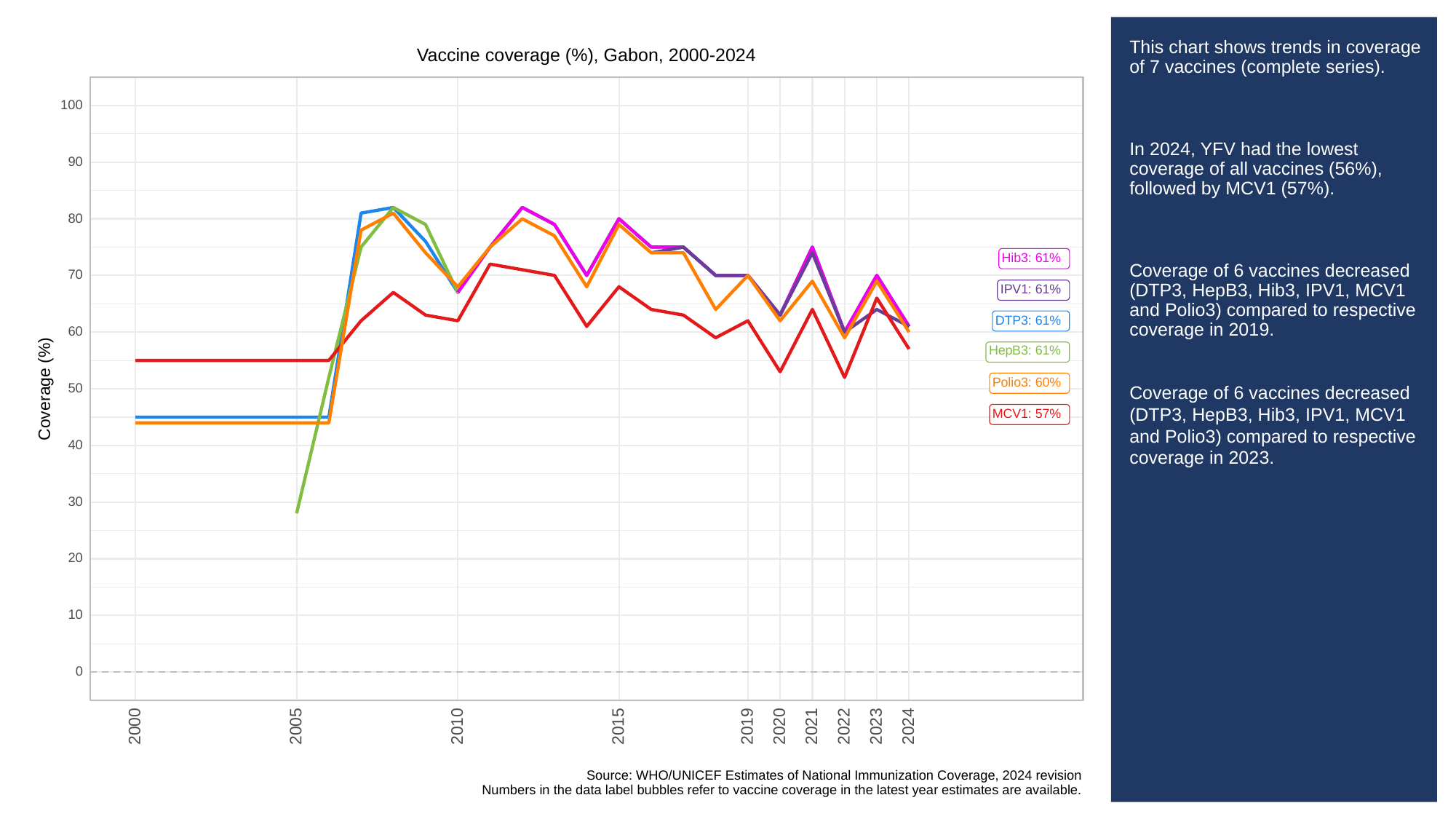

# This chart shows trends in coverage of 7 vaccines (complete series).

In 2024, YFV had the lowest coverage of all vaccines (56%), followed by MCV1 (57%).

Coverage of 6 vaccines decreased (DTP3, HepB3, Hib3, IPV1, MCV1 and Polio3) compared to respective coverage in 2019.

Coverage of 6 vaccines decreased (DTP3, HepB3, Hib3, IPV1, MCV1 and Polio3) compared to respective coverage in 2023.

Vaccine coverage (%), Gabon, 2000-2024

100

90

80

Hib3: 61%

70

IPV1: 61%

DTP3: 61%

60

HepB3: 61%

Polio3: 60%
Coverage (%)
50

MCV1: 57%

40

30

20

10

0

2023
2000
2005
2010
2015
2019
2020
2021
2022
2024
Source: WHO/UNICEF Estimates of National Immunization Coverage, 2024 revision
Numbers in the data label bubbles refer to vaccine coverage in the latest year estimates are available.